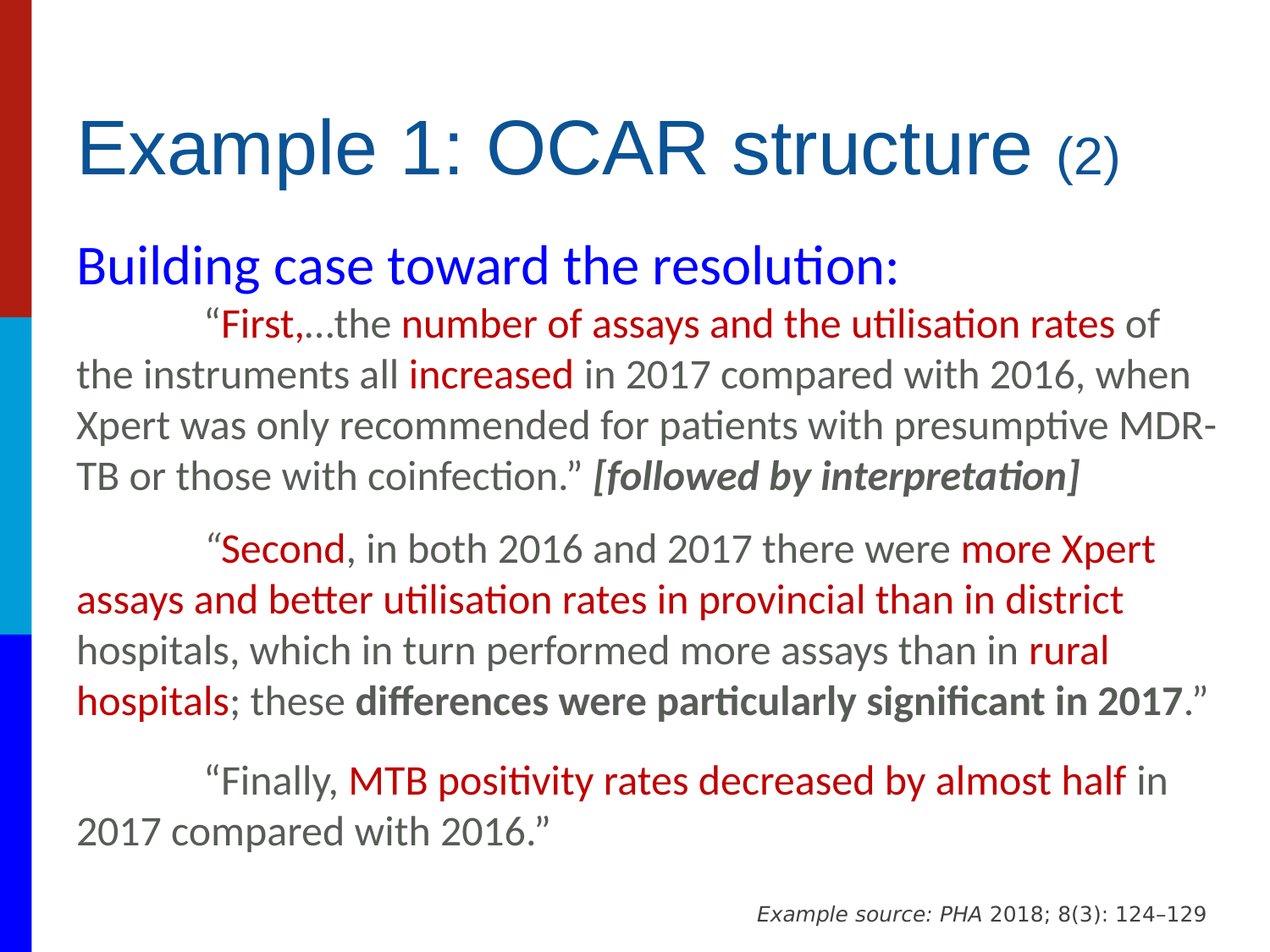

# Example 1: OCAR structure (2)
Building case toward the resolution:
	“First,…the number of assays and the utilisation rates of the instruments all increased in 2017 compared with 2016, when Xpert was only recommended for patients with presumptive MDR-TB or those with coinfection.” [followed by interpretation]
	“Second, in both 2016 and 2017 there were more Xpert assays and better utilisation rates in provincial than in district hospitals, which in turn performed more assays than in rural hospitals; these differences were particularly significant in 2017.”
	“Finally, MTB positivity rates decreased by almost half in 2017 compared with 2016.”

Example source: PHA 2018; 8(3): 124–129